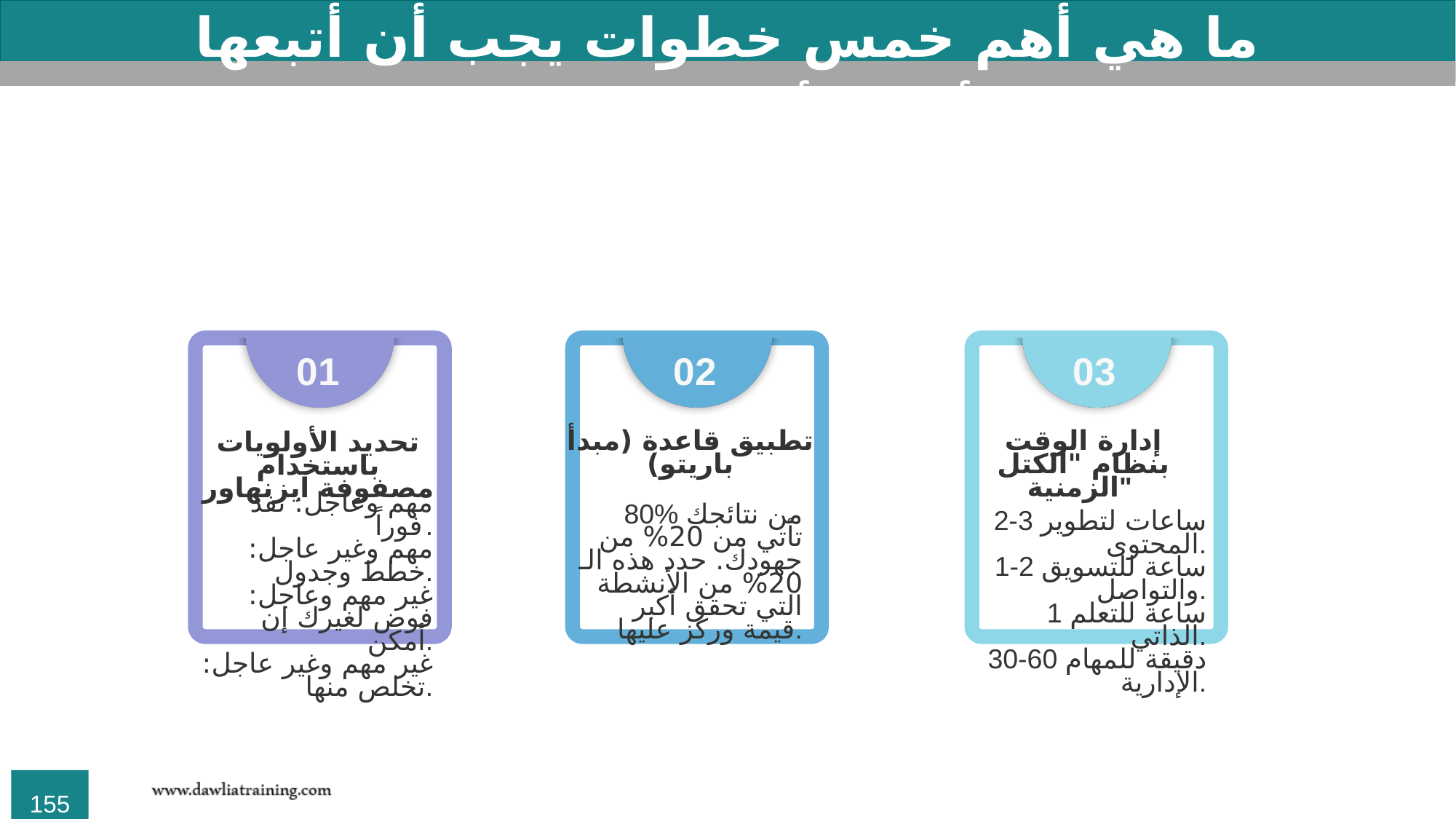

ما هي أهم خمس خطوات يجب أن أتبعها لأصل لأعلى إنتاجية؟

01
02
03
تطبيق قاعدة (مبدأ باريتو)
إدارة الوقت بنظام "الكتل الزمنية"
تحديد الأولويات باستخدام مصفوفة آيزنهاور
مهم وعاجل: نفذ فوراً.
مهم وغير عاجل: خطط وجدول.
غير مهم وعاجل: فوض لغيرك إن أمكن.
غير مهم وغير عاجل: تخلص منها.
80% من نتائجك تأتي من 20% من جهودك. حدد هذه الـ 20% من الأنشطة التي تحقق أكبر قيمة وركز عليها.
2-3 ساعات لتطوير المحتوى.
1-2 ساعة للتسويق والتواصل.
1 ساعة للتعلم الذاتي.
30-60 دقيقة للمهام الإدارية.